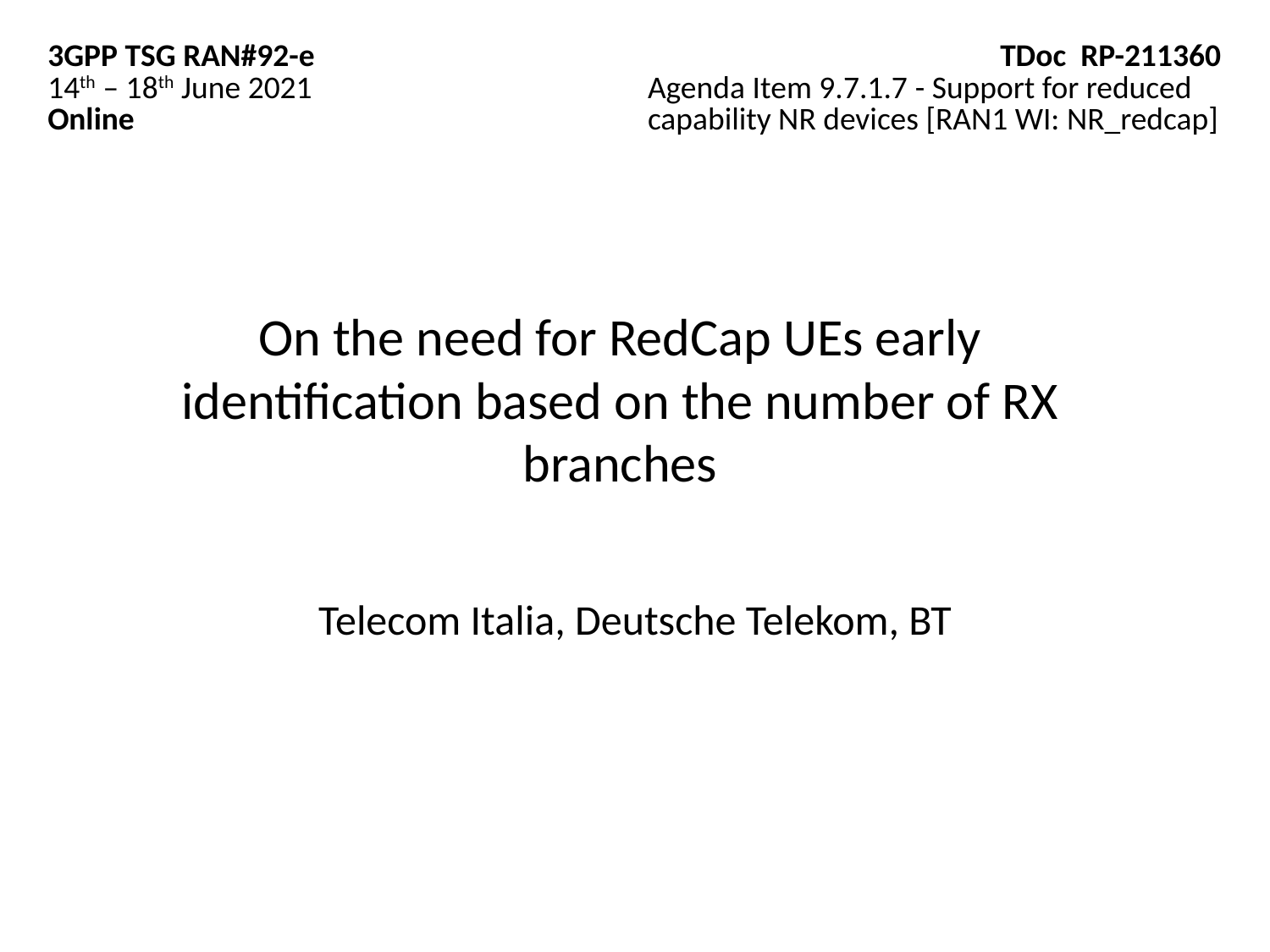

| 3GPP TSG RAN#92-e 14th – 18th June 2021 Online | TDoc RP-211360 Agenda Item 9.7.1.7 - Support for reduced capability NR devices [RAN1 WI: NR\_redcap] |
| --- | --- |
# On the need for RedCap UEs early identification based on the number of RX branches
Telecom Italia, Deutsche Telekom, BT